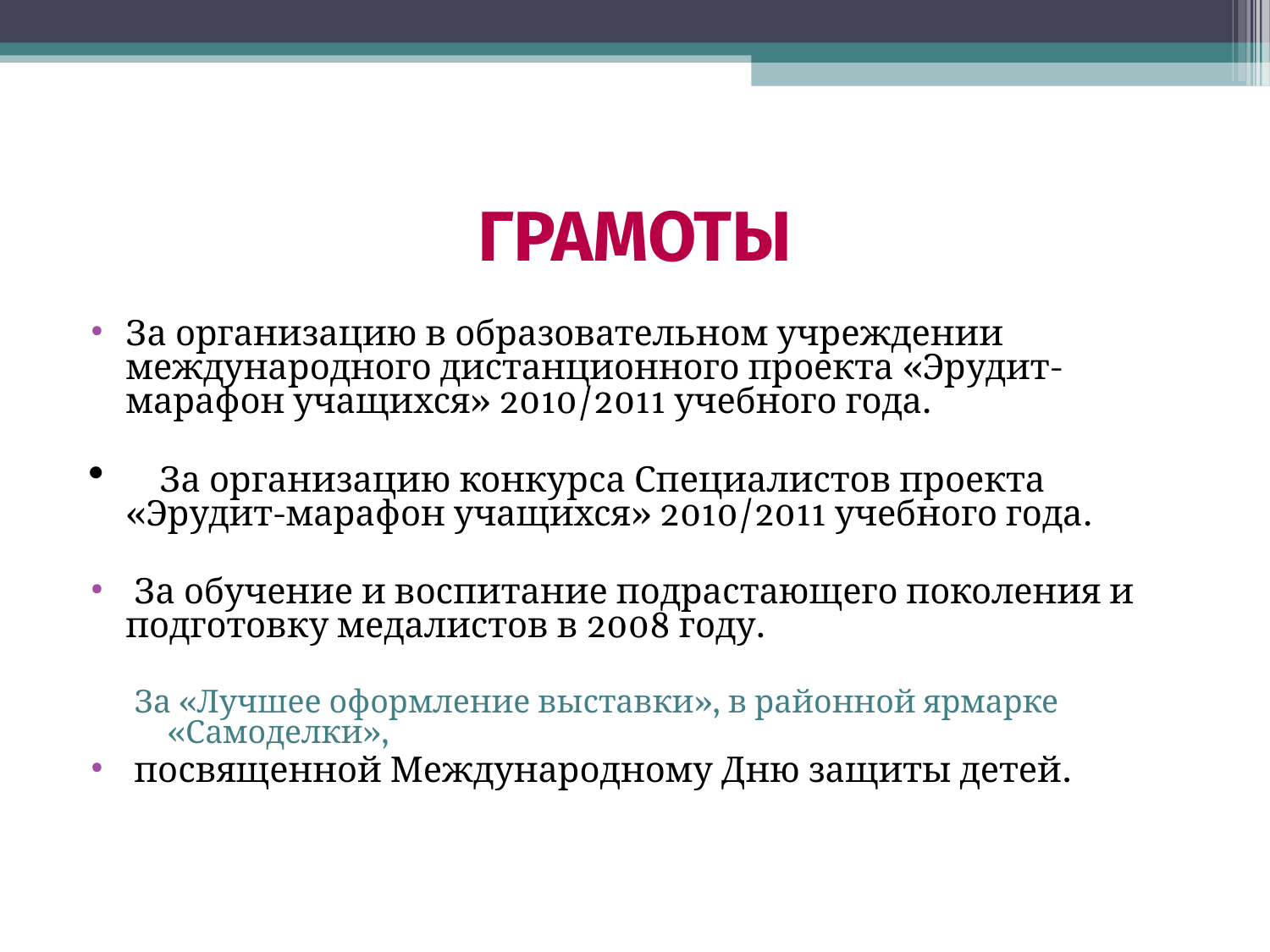

ГРАМОТЫ
За организацию в образовательном учреждении международного дистанционного проекта «Эрудит-марафон учащихся» 2010/2011 учебного года.

    За организацию конкурса Специалистов проекта «Эрудит-марафон учащихся» 2010/2011 учебного года.

 За обучение и воспитание подрастающего поколения и подготовку медалистов в 2008 году.

За «Лучшее оформление выставки», в районной ярмарке «Самоделки»,
 посвященной Международному Дню защиты детей.